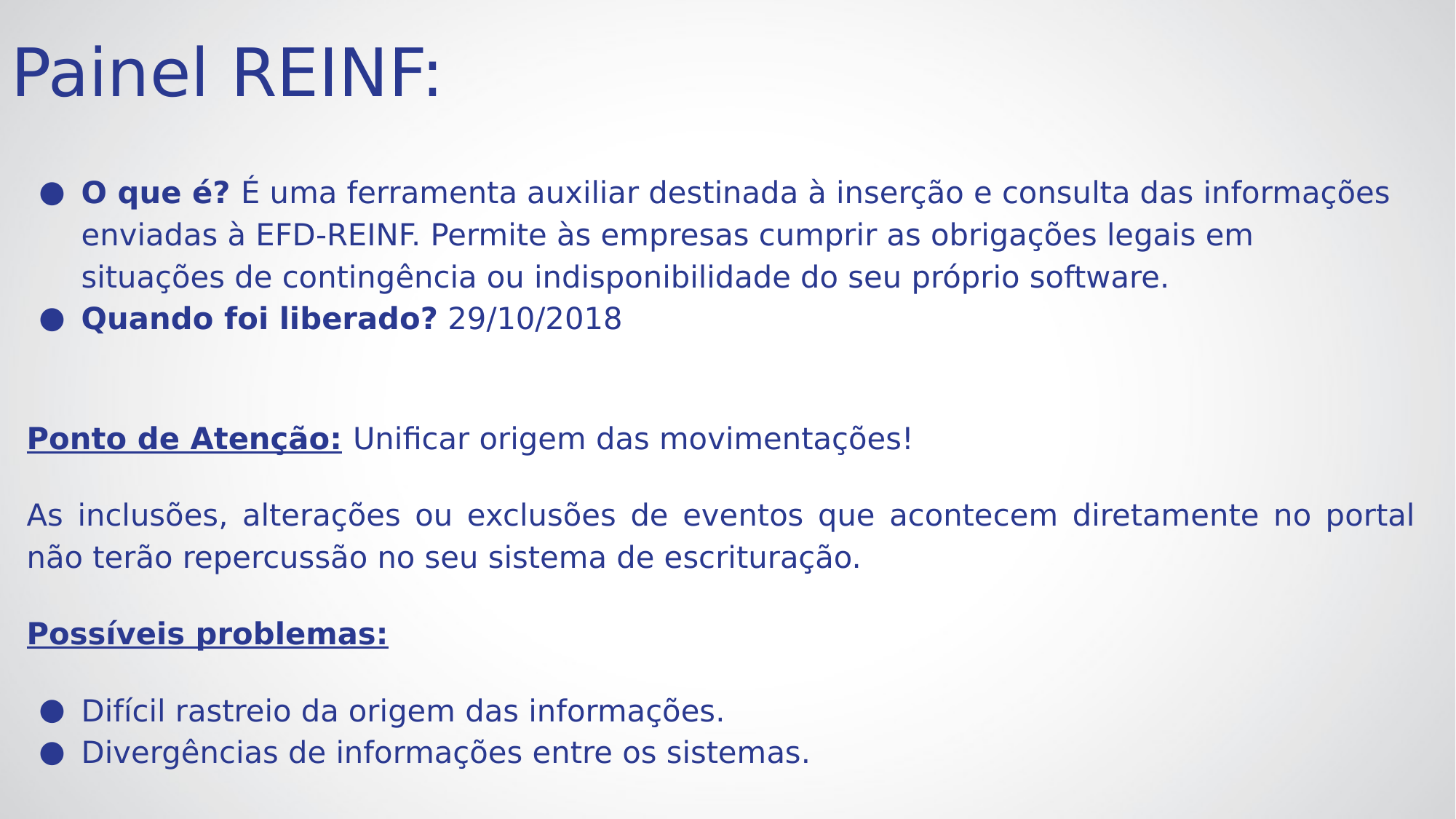

Painel REINF:
O que é? É uma ferramenta auxiliar destinada à inserção e consulta das informações enviadas à EFD-REINF. Permite às empresas cumprir as obrigações legais em situações de contingência ou indisponibilidade do seu próprio software.
Quando foi liberado? 29/10/2018

Ponto de Atenção: Unificar origem das movimentações!
As inclusões, alterações ou exclusões de eventos que acontecem diretamente no portal não terão repercussão no seu sistema de escrituração.
Possíveis problemas:
Difícil rastreio da origem das informações.
Divergências de informações entre os sistemas.